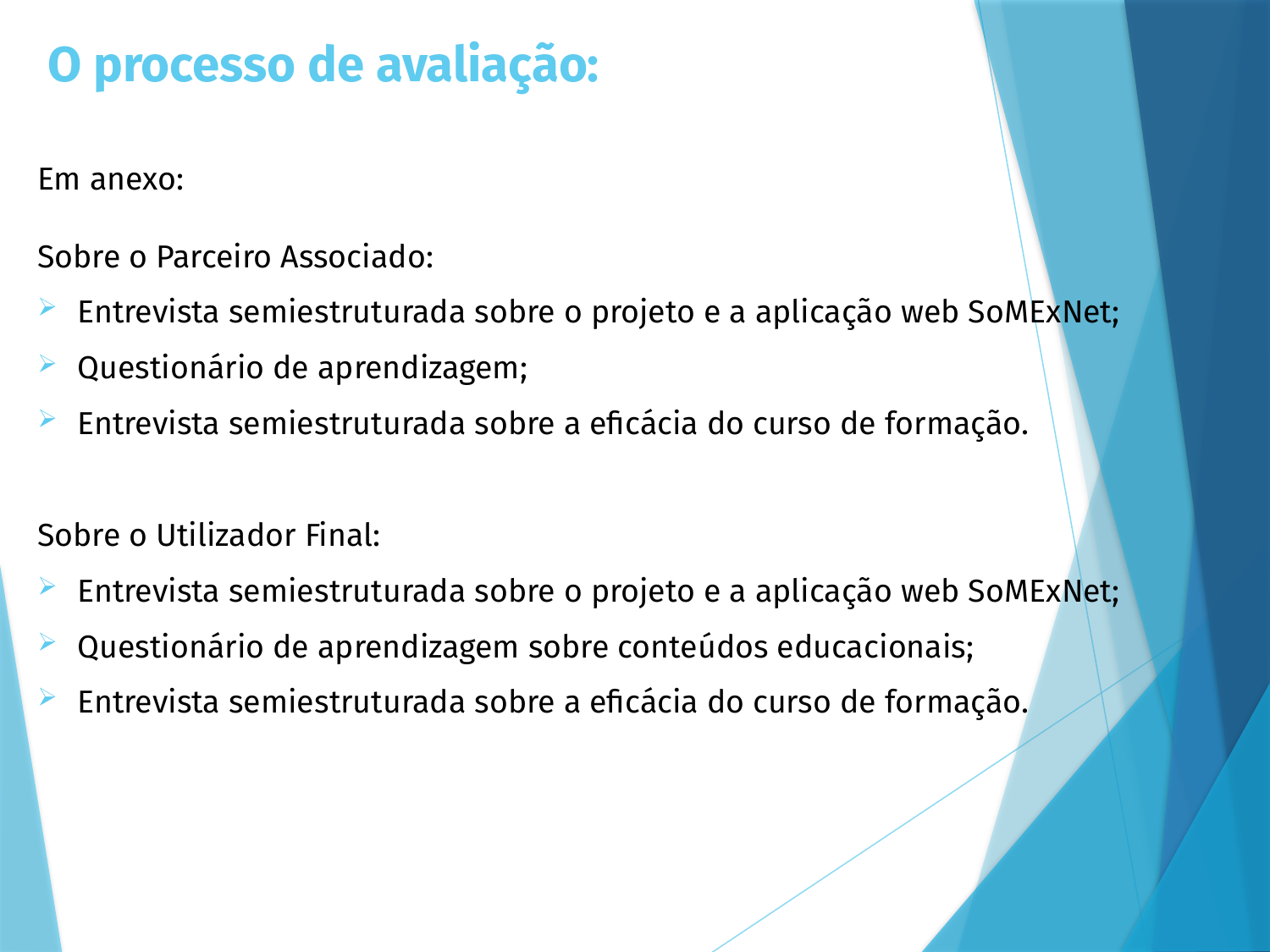

O processo de avaliação:

Em anexo:

Sobre o Parceiro Associado:
Entrevista semiestruturada sobre o projeto e a aplicação web SoMExNet;
Questionário de aprendizagem;
Entrevista semiestruturada sobre a eficácia do curso de formação.

Sobre o Utilizador Final:
Entrevista semiestruturada sobre o projeto e a aplicação web SoMExNet;
Questionário de aprendizagem sobre conteúdos educacionais;
Entrevista semiestruturada sobre a eficácia do curso de formação.